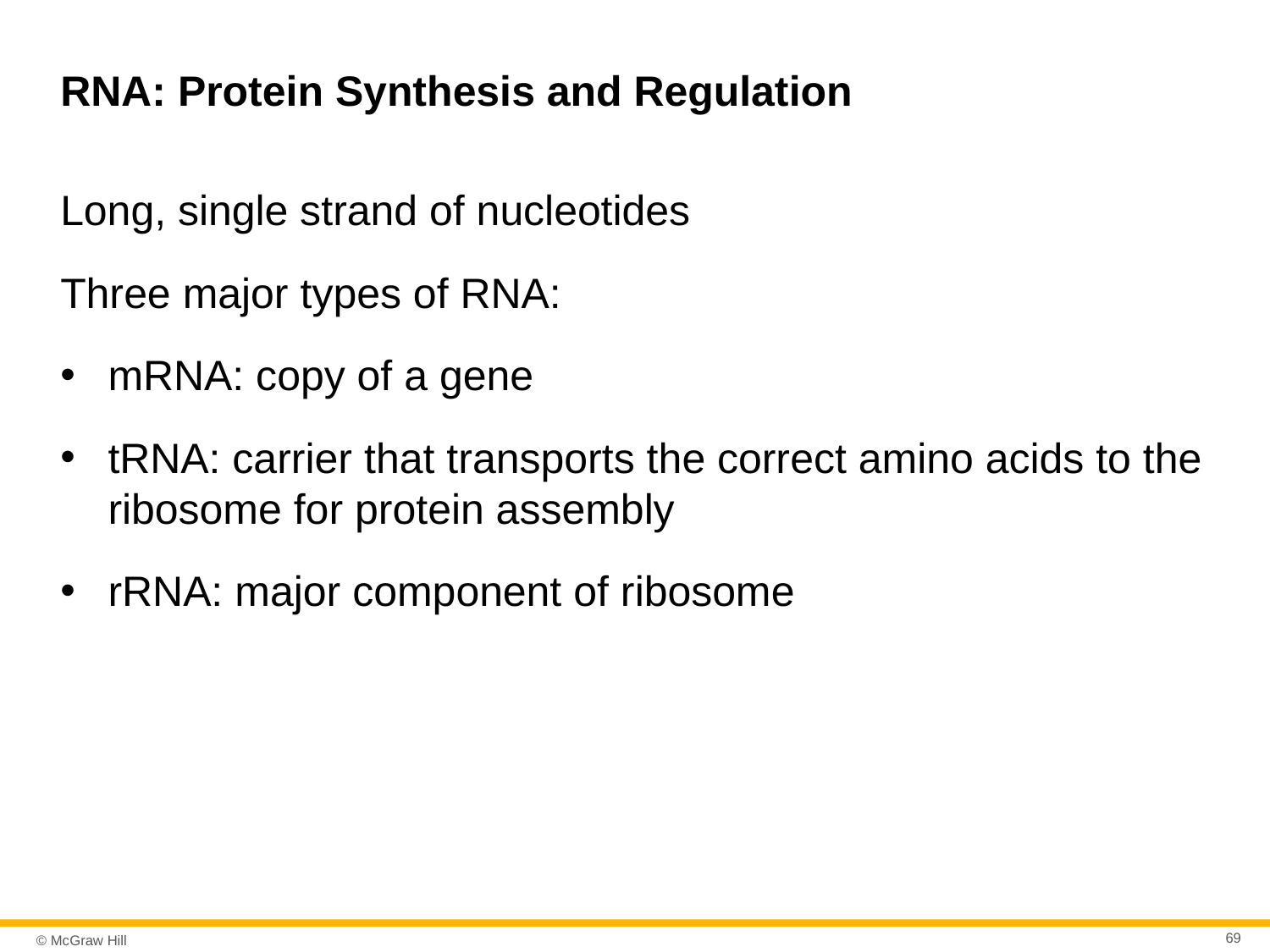

# RNA: Protein Synthesis and Regulation
Long, single strand of nucleotides
Three major types of RNA:
mRNA: copy of a gene
tRNA: carrier that transports the correct amino acids to the ribosome for protein assembly
rRNA: major component of ribosome